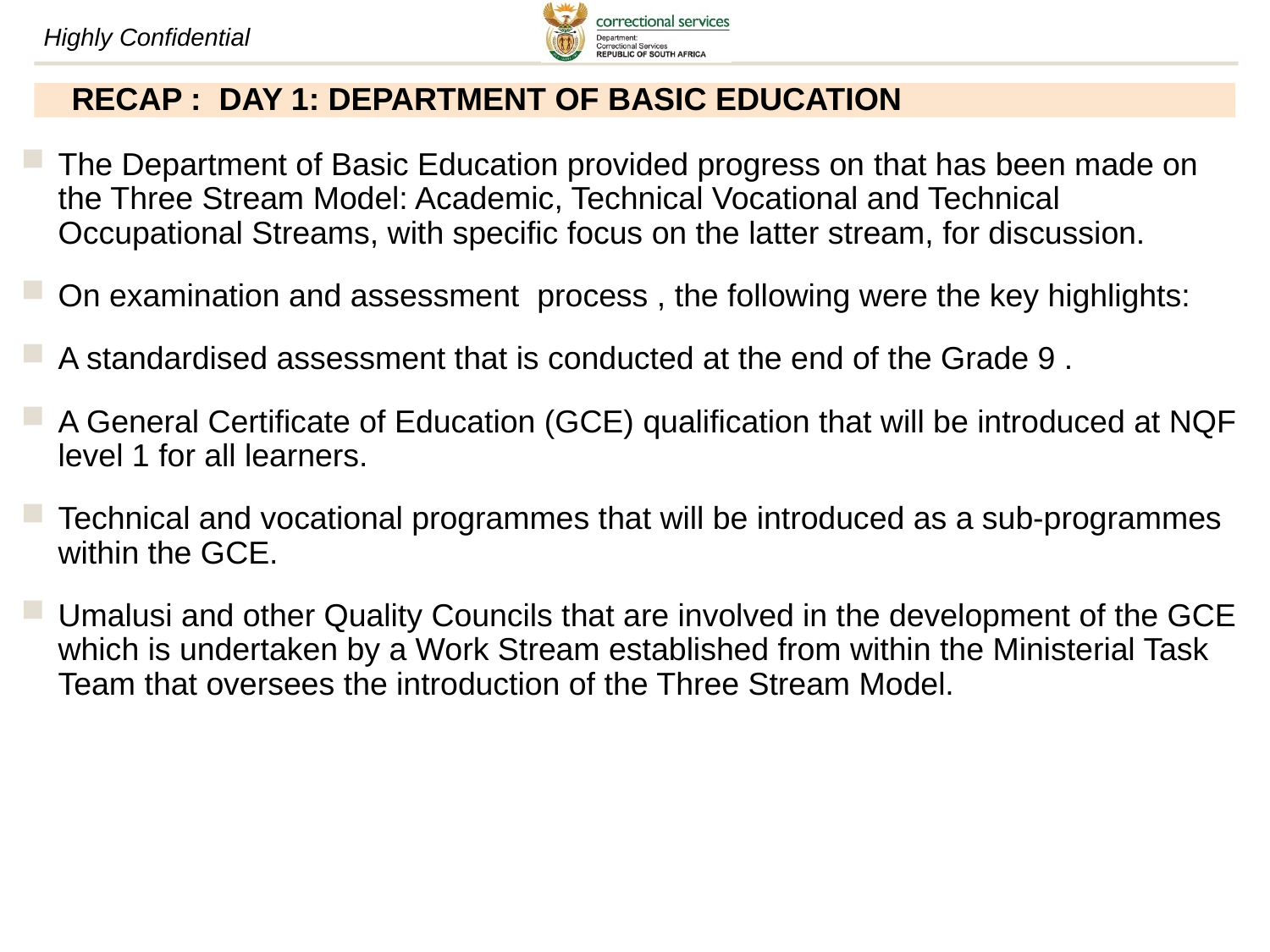

# RECAP :  DAY 1: DEPARTMENT OF BASIC EDUCATION
The Department of Basic Education provided progress on that has been made on the Three Stream Model: Academic, Technical Vocational and Technical Occupational Streams, with specific focus on the latter stream, for discussion.
On examination and assessment  process , the following were the key highlights:
A standardised assessment that is conducted at the end of the Grade 9 .
A General Certificate of Education (GCE) qualification that will be introduced at NQF level 1 for all learners.
Technical and vocational programmes that will be introduced as a sub-programmes within the GCE.
Umalusi and other Quality Councils that are involved in the development of the GCE which is undertaken by a Work Stream established from within the Ministerial Task Team that oversees the introduction of the Three Stream Model.